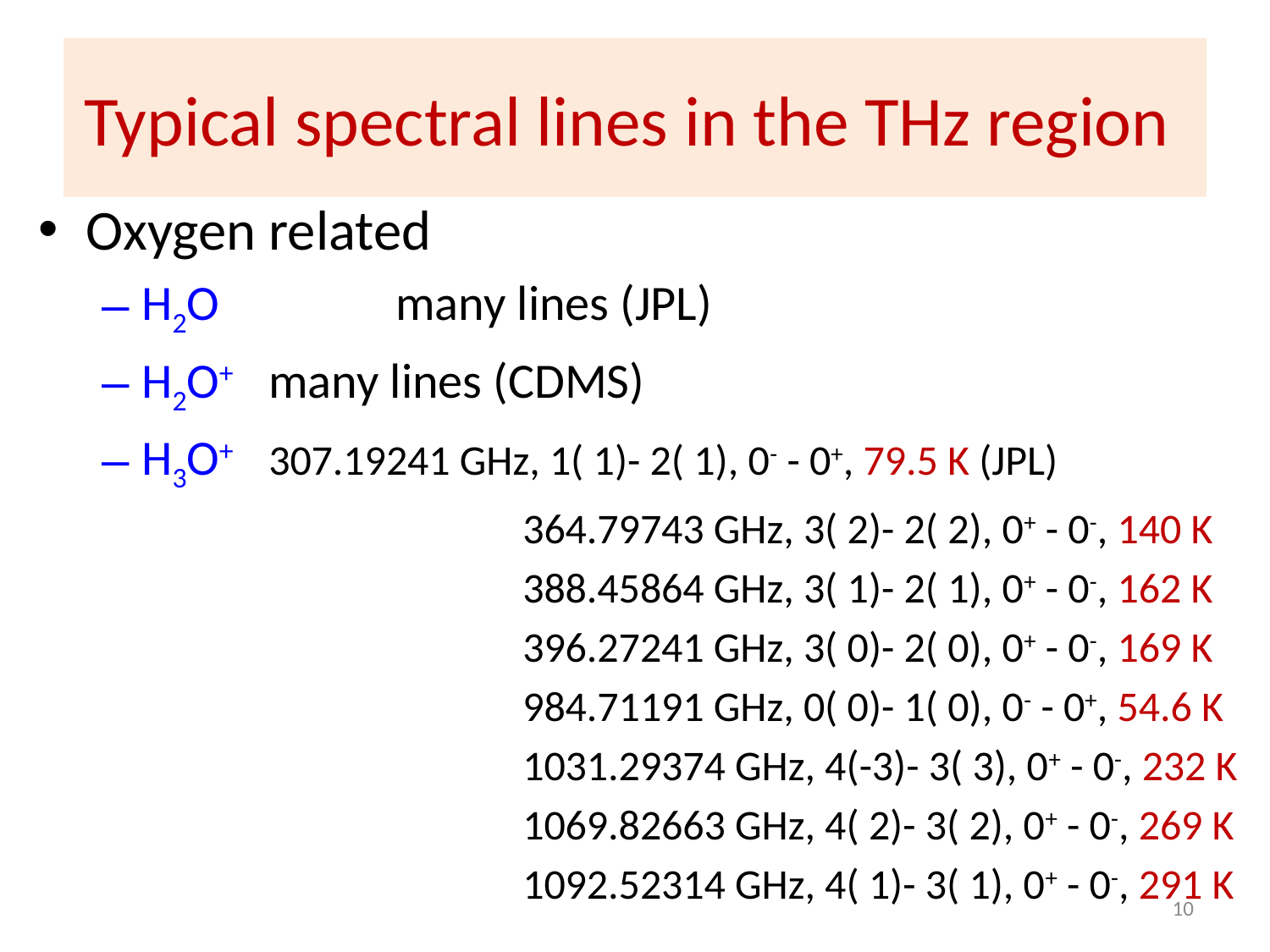

# Typical spectral lines in the THz region
Oxygen related
H2O		many lines (JPL)
H2O+	many lines (CDMS)
H3O+	307.19241 GHz, 1( 1)- 2( 1), 0- - 0+, 79.5 K (JPL)
				364.79743 GHz, 3( 2)- 2( 2), 0+ - 0-, 140 K
				388.45864 GHz, 3( 1)- 2( 1), 0+ - 0-, 162 K
				396.27241 GHz, 3( 0)- 2( 0), 0+ - 0-, 169 K
				984.71191 GHz, 0( 0)- 1( 0), 0- - 0+, 54.6 K
				1031.29374 GHz, 4(-3)- 3( 3), 0+ - 0-, 232 K
				1069.82663 GHz, 4( 2)- 3( 2), 0+ - 0-, 269 K
				1092.52314 GHz, 4( 1)- 3( 1), 0+ - 0-, 291 K

10